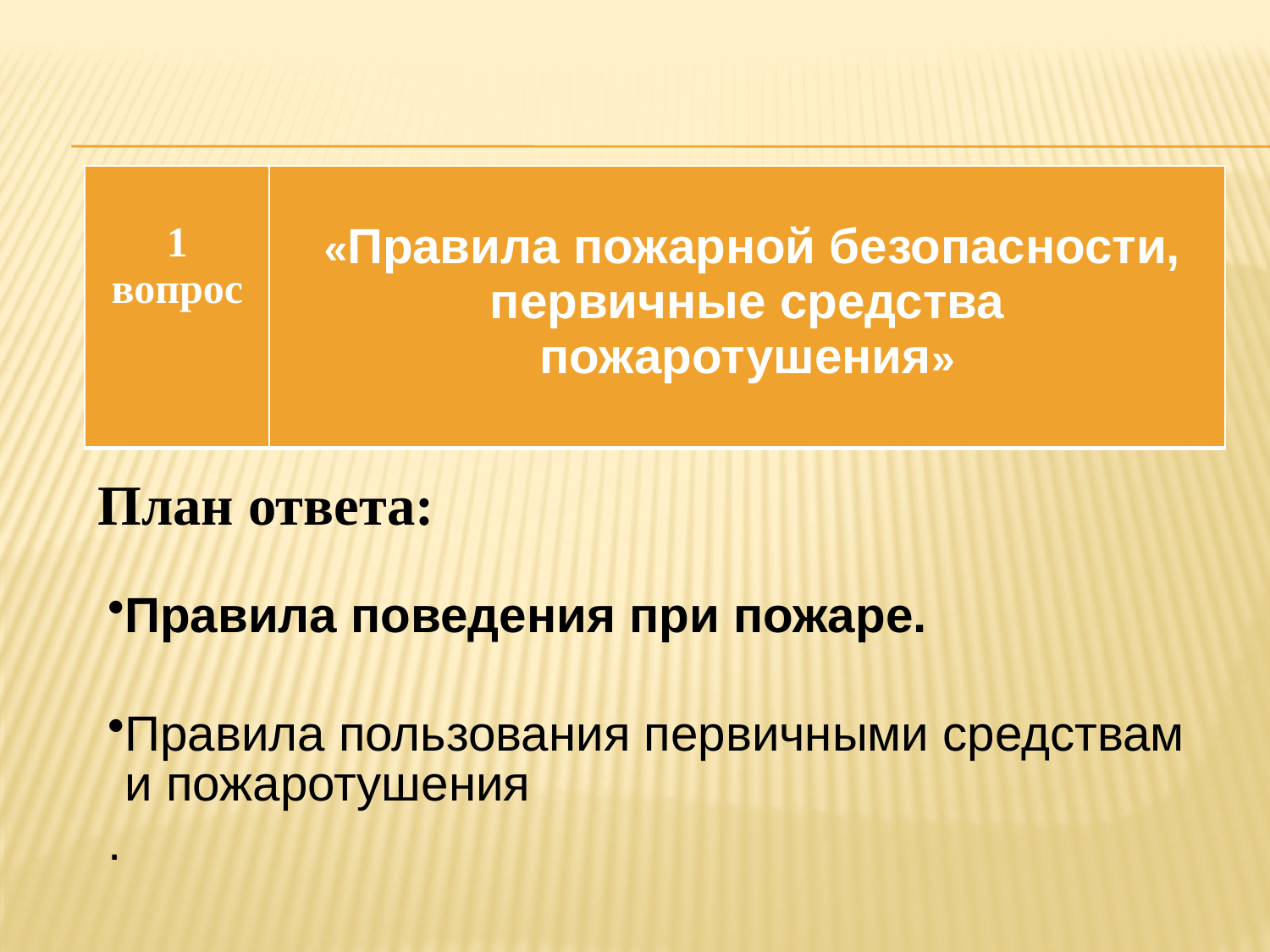

| 1 вопрос | «Правила пожарной безопасности, первичные средства пожаротушения» |
| --- | --- |
План ответа:

Правила поведения при пожаре.

Правила пользования первичными средствами пожаротушения.